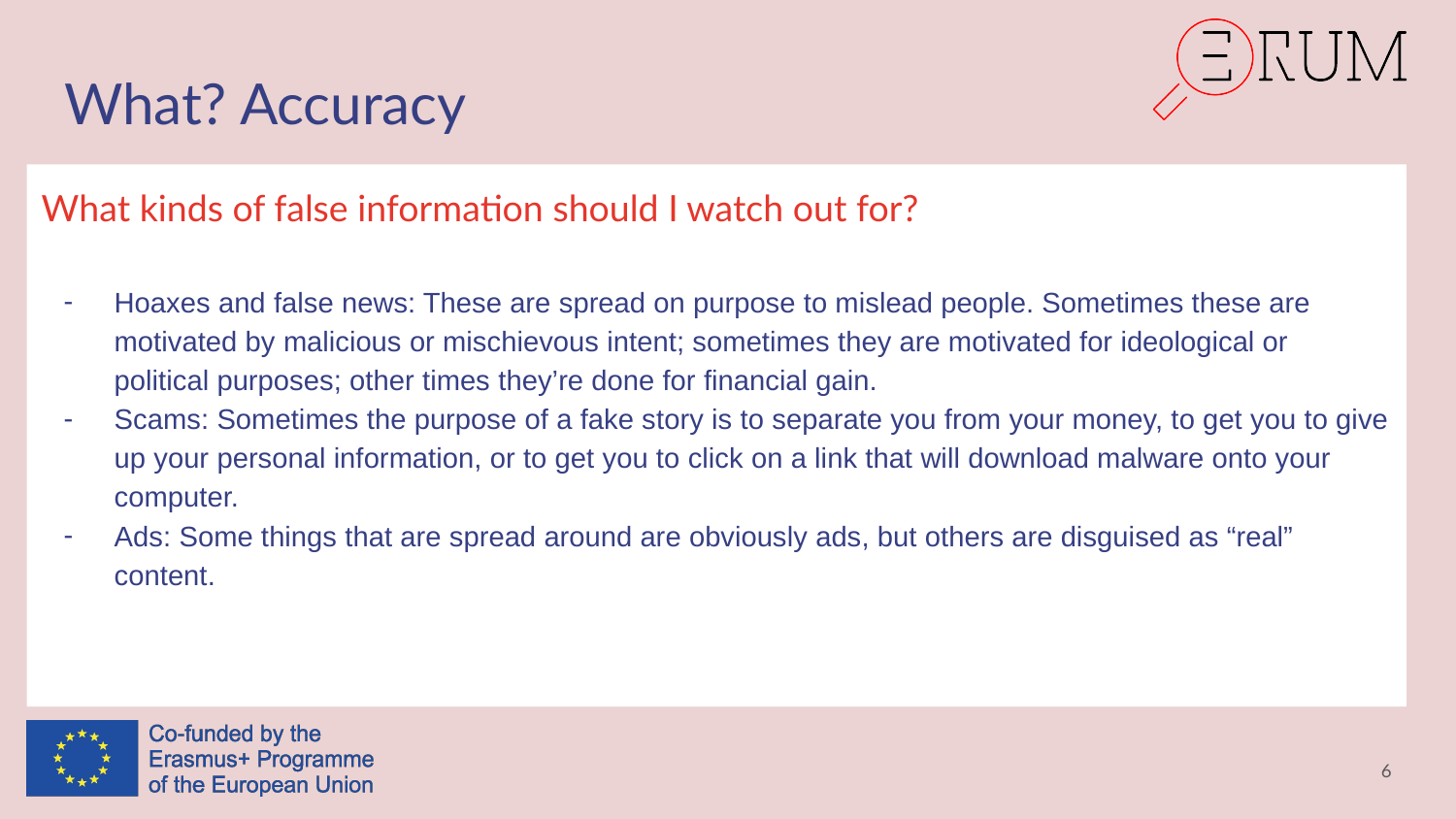

# What? Accuracy

What kinds of false information should I watch out for?

Hoaxes and false news: These are spread on purpose to mislead people. Sometimes these are motivated by malicious or mischievous intent; sometimes they are motivated for ideological or political purposes; other times they’re done for financial gain.
Scams: Sometimes the purpose of a fake story is to separate you from your money, to get you to give up your personal information, or to get you to click on a link that will download malware onto your computer.
Ads: Some things that are spread around are obviously ads, but others are disguised as “real” content.

6